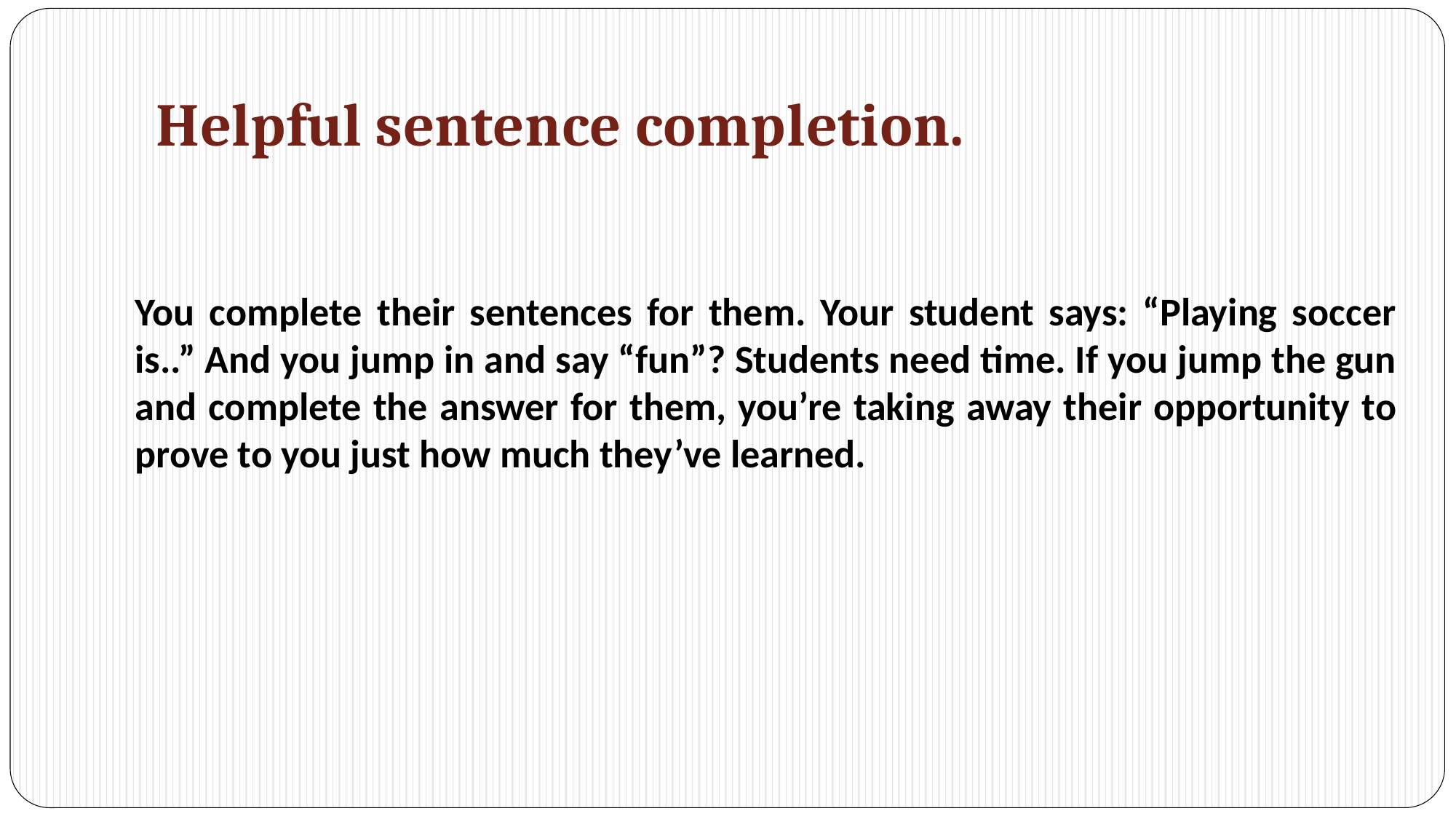

# Helpful sentence completion.

You complete their sentences for them. Your student says: “Playing soccer is..” And you jump in and say “fun”? Students need time. If you jump the gun and complete the answer for them, you’re taking away their opportunity to prove to you just how much they’ve learned.